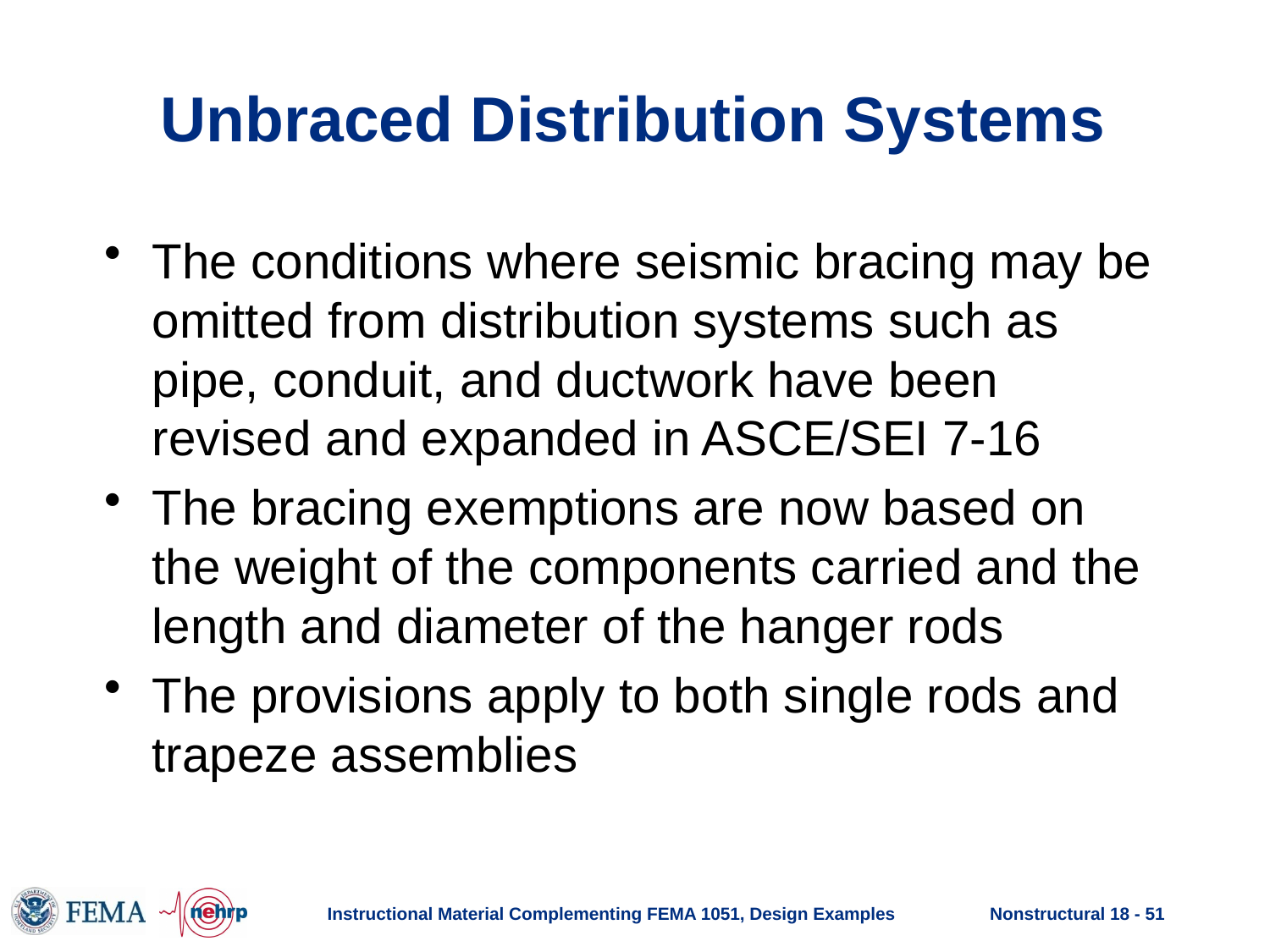

# Unbraced Distribution Systems
The conditions where seismic bracing may be omitted from distribution systems such as pipe, conduit, and ductwork have been revised and expanded in ASCE/SEI 7-16
The bracing exemptions are now based on the weight of the components carried and the length and diameter of the hanger rods
The provisions apply to both single rods and trapeze assemblies
Instructional Material Complementing FEMA 1051, Design Examples
Nonstructural 18 - 51